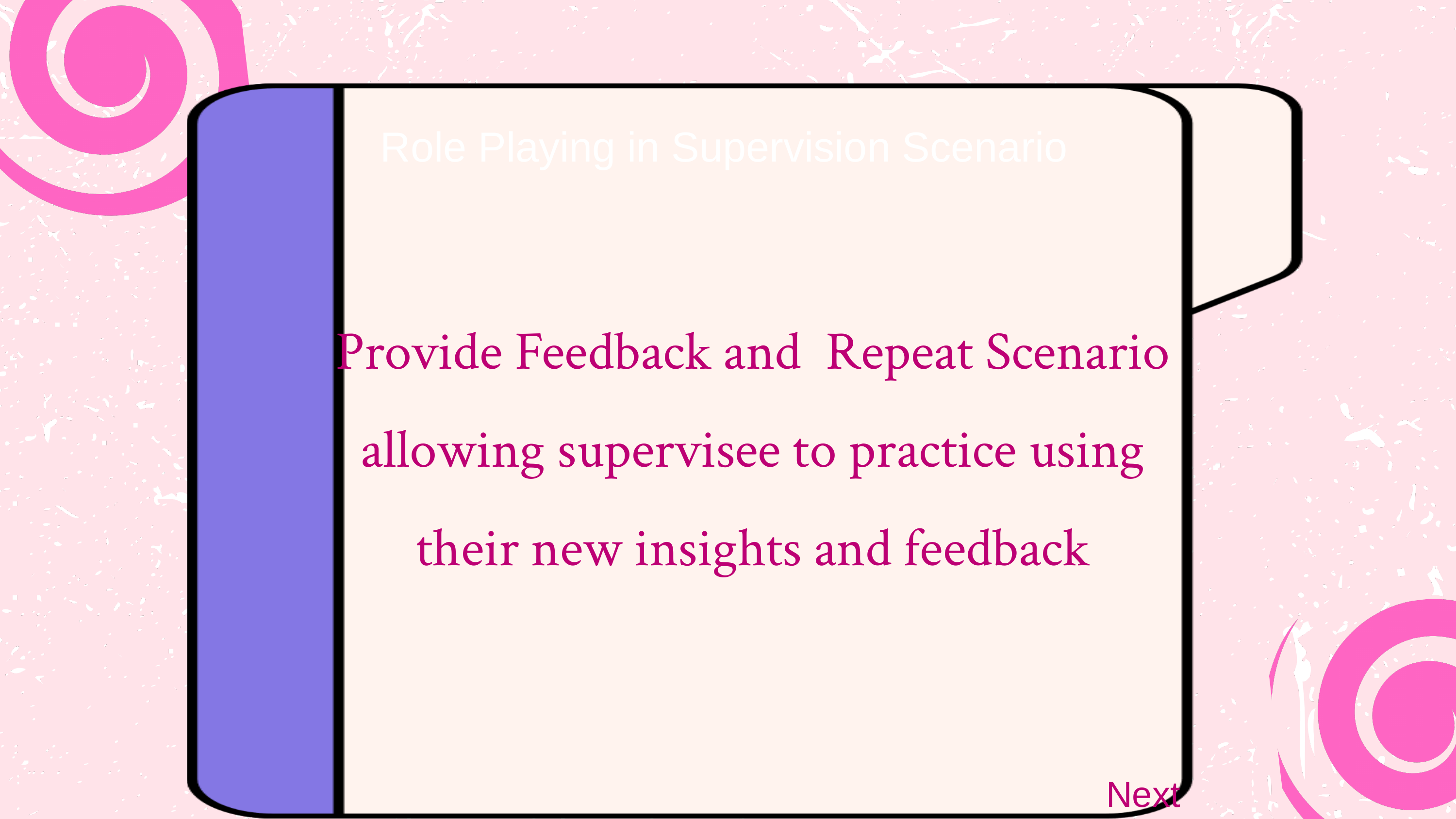

Role Playing in Supervision Scenario
Provide Feedback and  Repeat Scenario allowing supervisee to practice using their new insights and feedback

Next